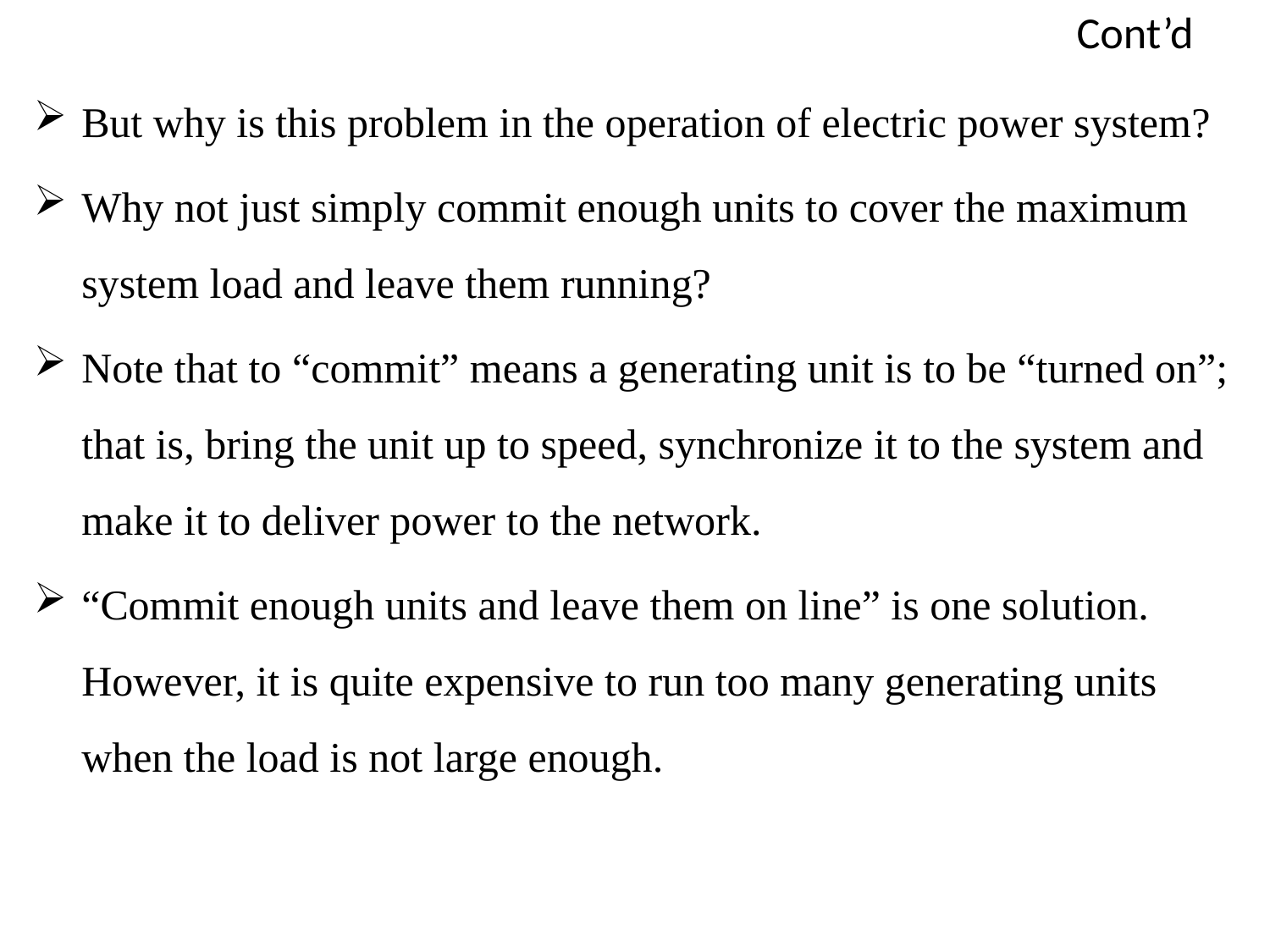

# Cont’d
But why is this problem in the operation of electric power system?
Why not just simply commit enough units to cover the maximum system load and leave them running?
Note that to “commit” means a generating unit is to be “turned on”; that is, bring the unit up to speed, synchronize it to the system and make it to deliver power to the network.
“Commit enough units and leave them on line” is one solution. However, it is quite expensive to run too many generating units when the load is not large enough.